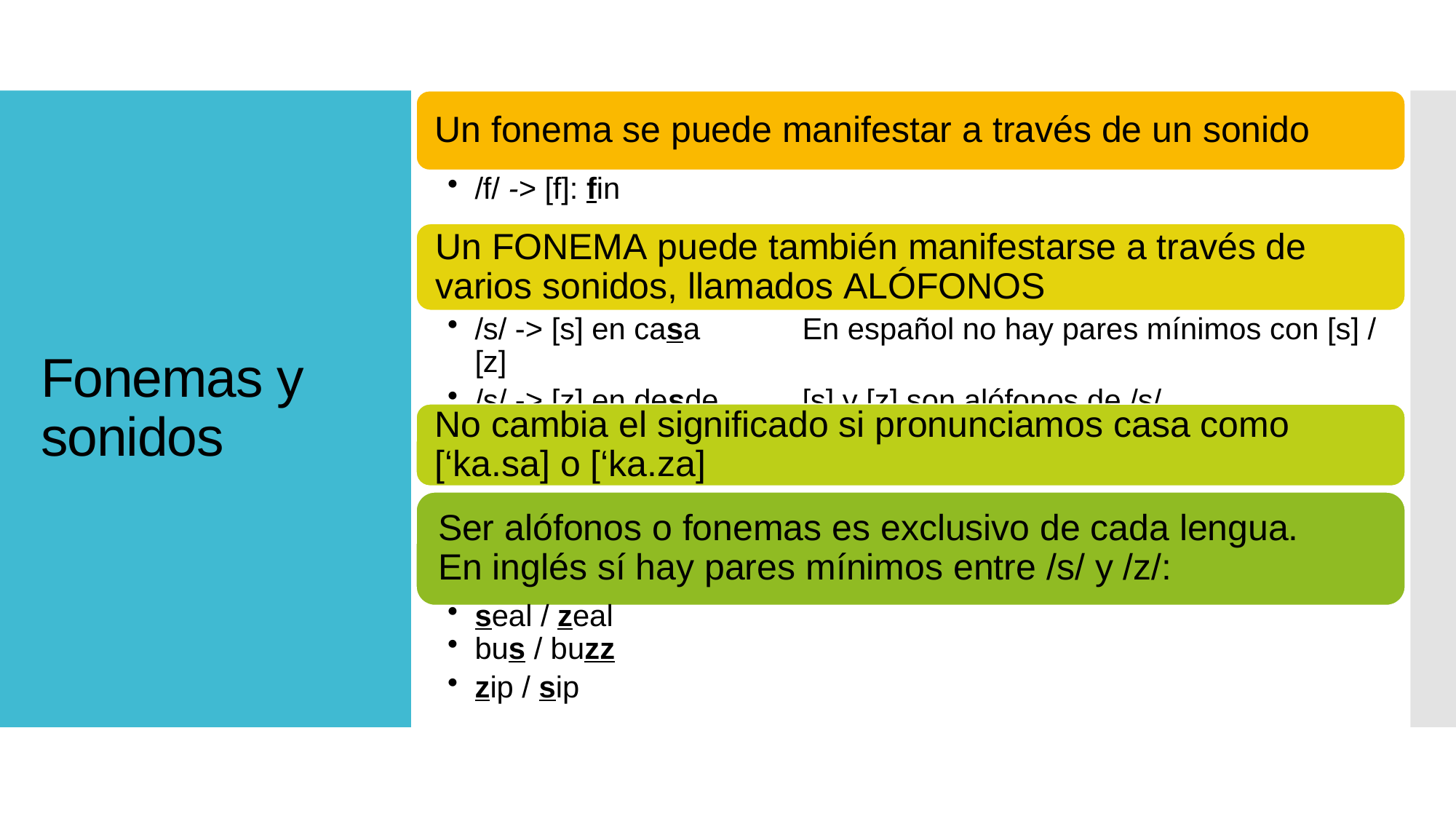

Un fonema se puede manifestar a través de un sonido
/f/ -> [f]: fin
Un fonema puede también manifestarse a través de varios sonidos, llamados alófonos
/s/ -> [s] en casa	En español no hay pares mínimos con [s] / [z]
/s/ -> [z] en desde	[s] y [z] son alófonos de /s/
No cambia el significado si pronunciamos casa como [‘ka.sa] o [‘ka.za]
Ser alófonos o fonemas es exclusivo de cada lengua.
En inglés sí hay pares mínimos entre /s/ y /z/:
seal / zeal
bus / buzz
zip / sip
# Fonemas y sonidos